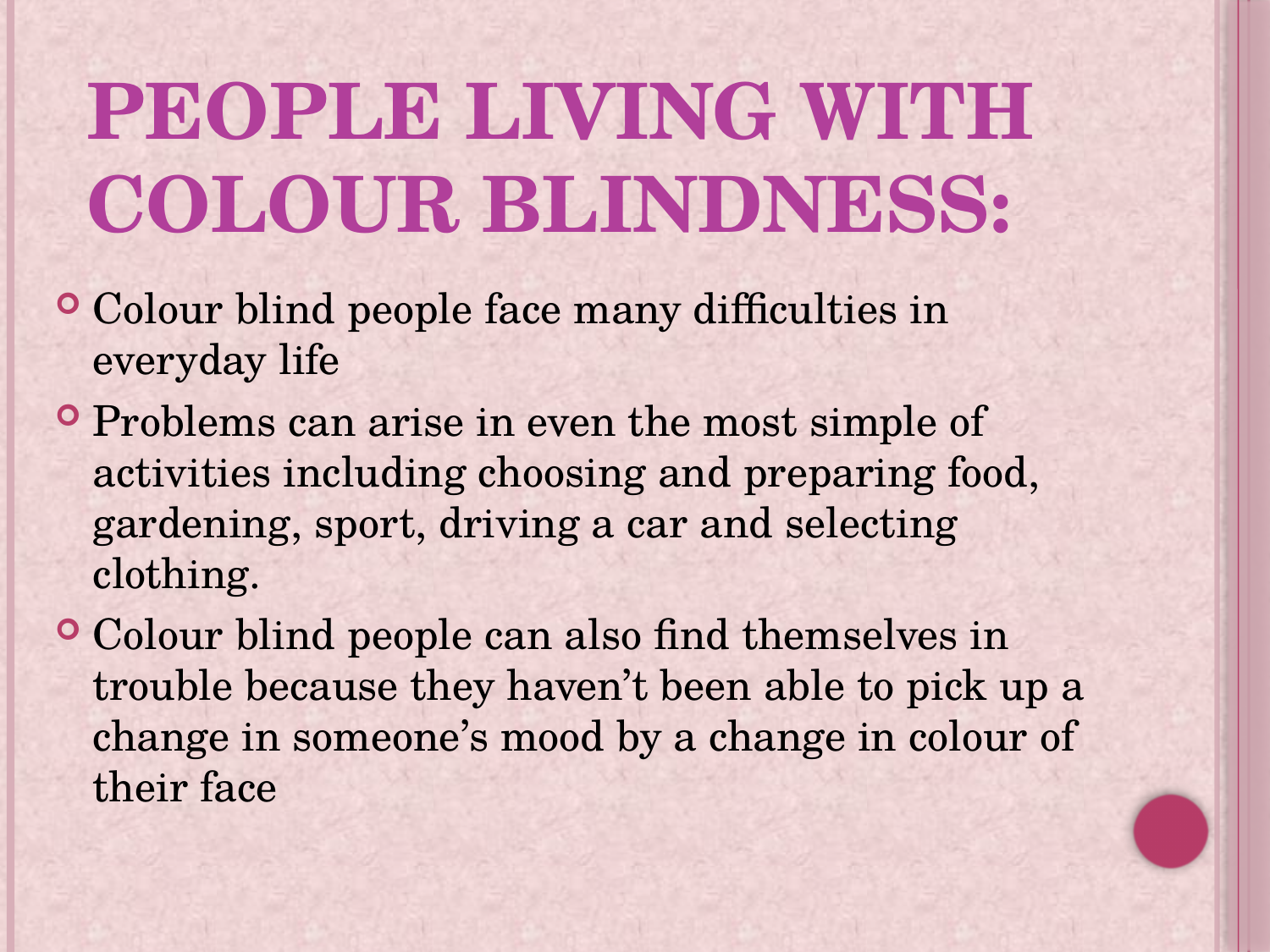

# People living with colour blindness:
Colour blind people face many difficulties in everyday life
Problems can arise in even the most simple of activities including choosing and preparing food, gardening, sport, driving a car and selecting clothing.
Colour blind people can also find themselves in trouble because they haven’t been able to pick up a change in someone’s mood by a change in colour of their face